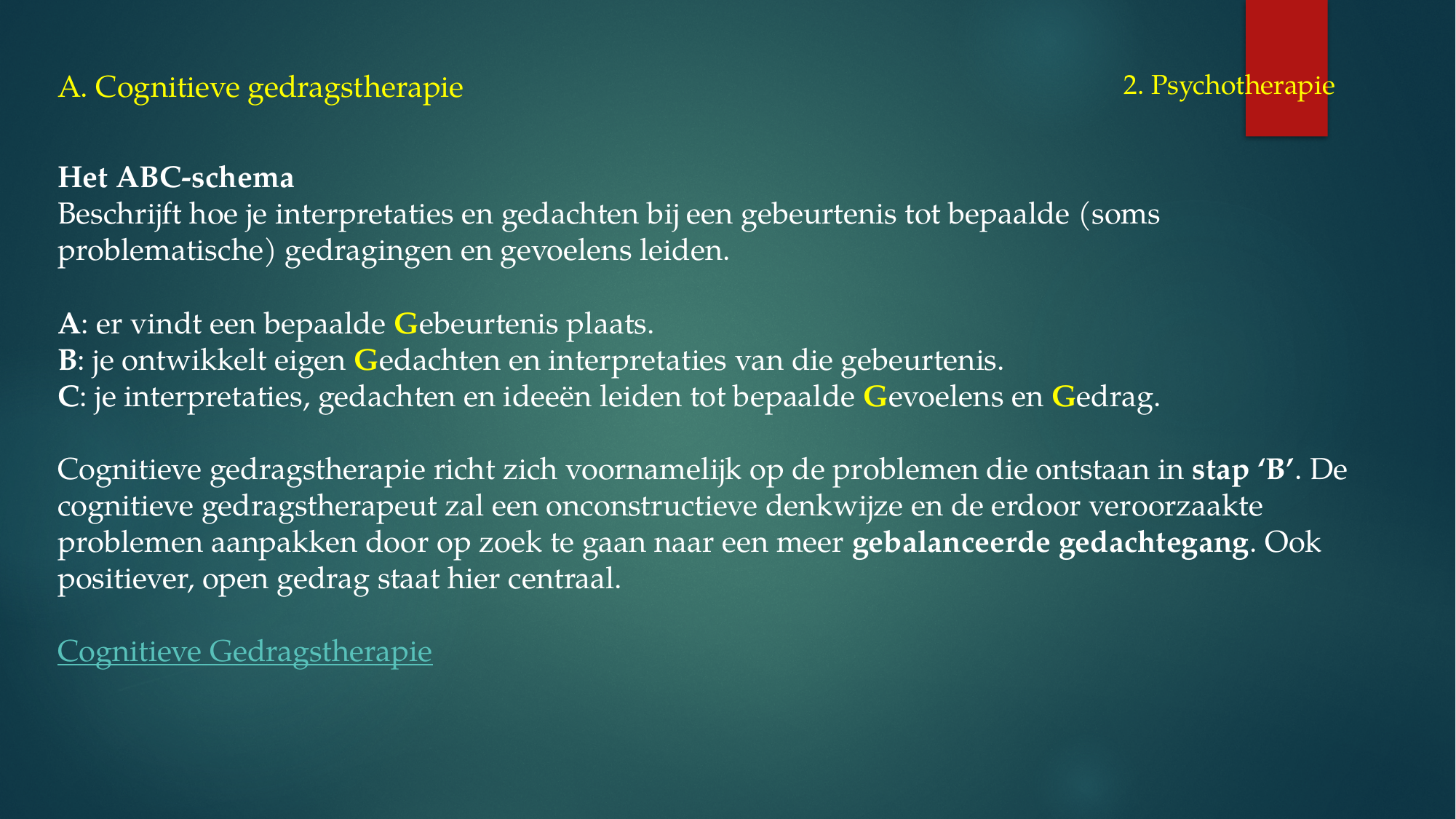

A. Cognitieve gedragstherapie
2. Psychotherapie
Het ABC-schema
Beschrijft hoe je interpretaties en gedachten bij een gebeurtenis tot bepaalde (soms problematische) gedragingen en gevoelens leiden.

A: er vindt een bepaalde Gebeurtenis plaats.
B: je ontwikkelt eigen Gedachten en interpretaties van die gebeurtenis.
C: je interpretaties, gedachten en ideeën leiden tot bepaalde Gevoelens en Gedrag.
Cognitieve gedragstherapie richt zich voornamelijk op de problemen die ontstaan in stap ‘B’. De cognitieve gedragstherapeut zal een onconstructieve denkwijze en de erdoor veroorzaakte problemen aanpakken door op zoek te gaan naar een meer gebalanceerde gedachtegang. Ook positiever, open gedrag staat hier centraal.

Cognitieve Gedragstherapie